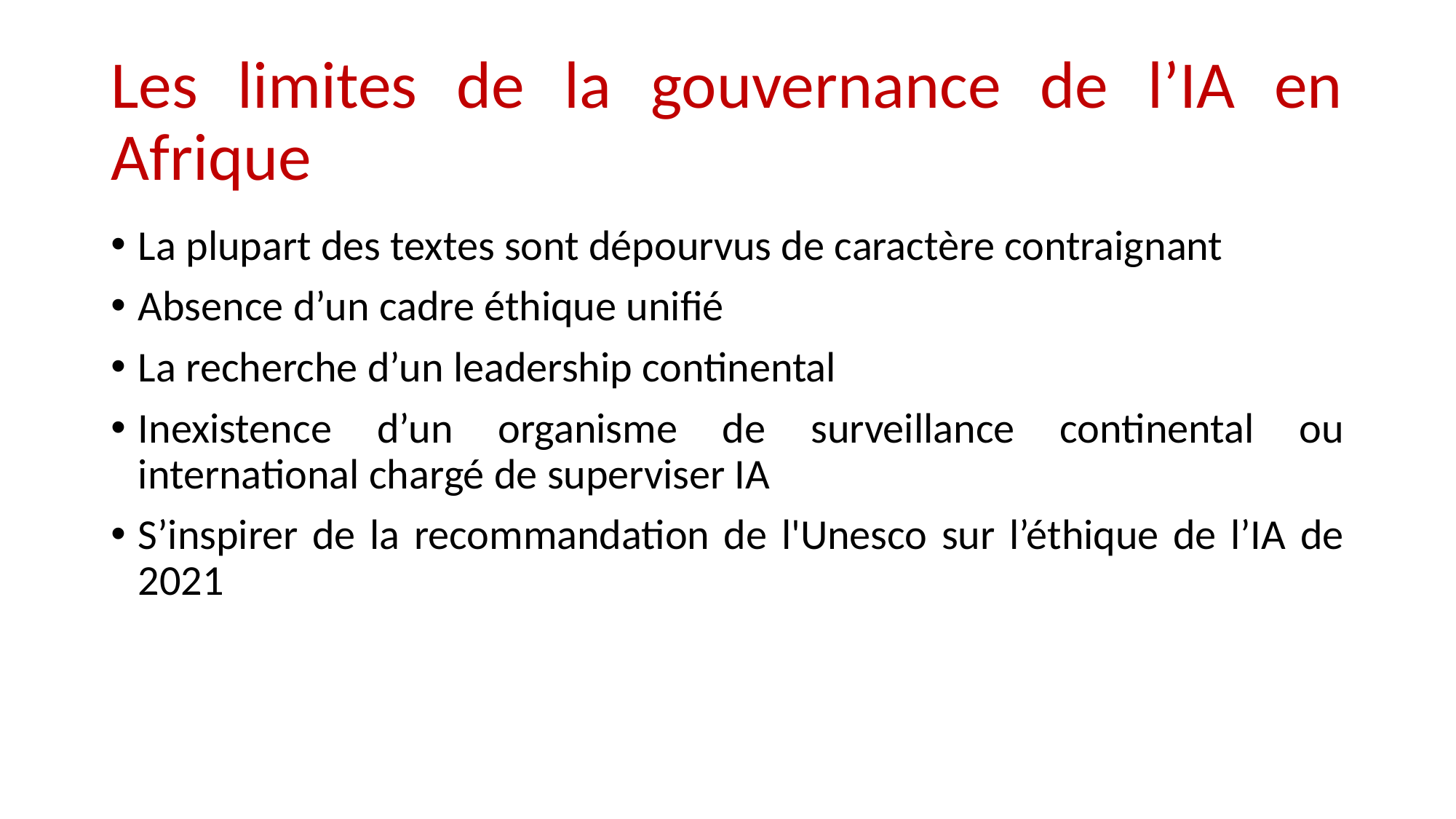

# Les limites de la gouvernance de l’IA en Afrique
La plupart des textes sont dépourvus de caractère contraignant
Absence d’un cadre éthique unifié
La recherche d’un leadership continental
Inexistence d’un organisme de surveillance continental ou international chargé de superviser IA
S’inspirer de la recommandation de l'Unesco sur l’éthique de l’IA de 2021